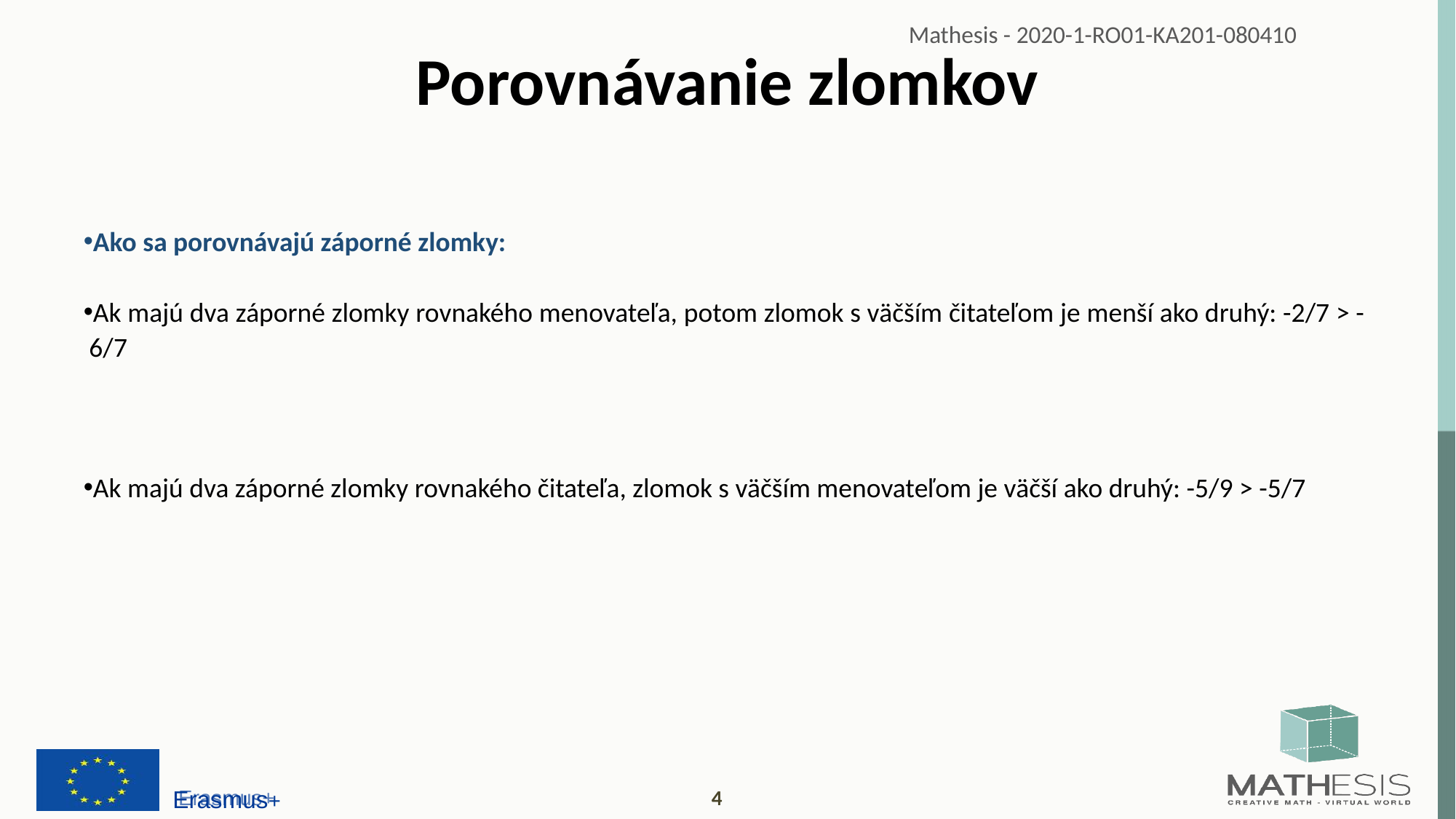

# Porovnávanie zlomkov
Ako sa porovnávajú záporné zlomky:
Ak majú dva záporné zlomky rovnakého menovateľa, potom zlomok s väčším čitateľom je menší ako druhý: -2/7 > -6/7

Ak majú dva záporné zlomky rovnakého čitateľa, zlomok s väčším menovateľom je väčší ako druhý: -5/9 > -5/7